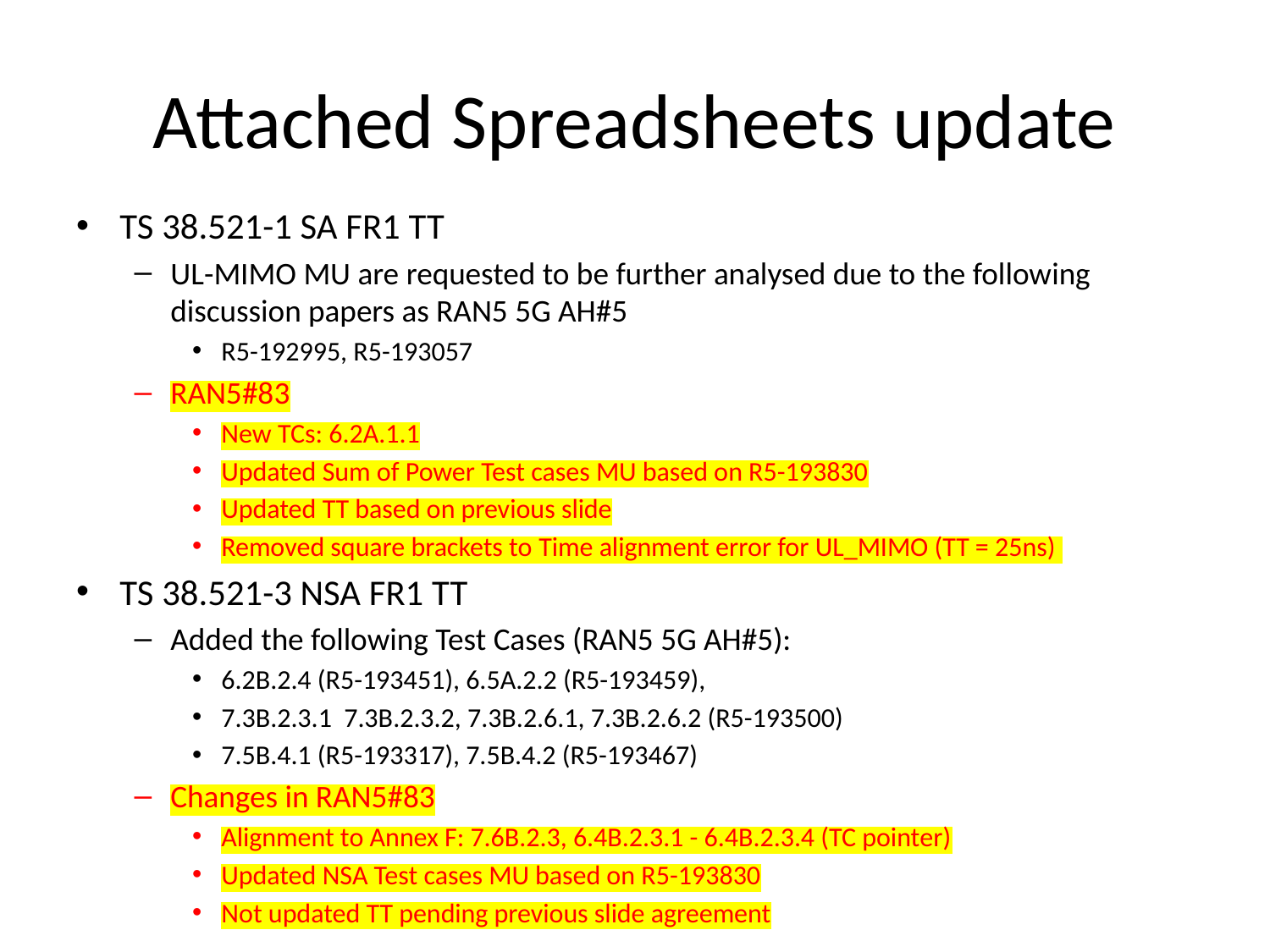

# Attached Spreadsheets update
TS 38.521-1 SA FR1 TT
UL-MIMO MU are requested to be further analysed due to the following discussion papers as RAN5 5G AH#5
R5-192995, R5-193057
RAN5#83
New TCs: 6.2A.1.1
Updated Sum of Power Test cases MU based on R5-193830
Updated TT based on previous slide
Removed square brackets to Time alignment error for UL_MIMO (TT = 25ns)
TS 38.521-3 NSA FR1 TT
Added the following Test Cases (RAN5 5G AH#5):
6.2B.2.4 (R5-193451), 6.5A.2.2 (R5-193459),
7.3B.2.3.1  7.3B.2.3.2, 7.3B.2.6.1, 7.3B.2.6.2 (R5-193500)
7.5B.4.1 (R5-193317), 7.5B.4.2 (R5-193467)
Changes in RAN5#83
Alignment to Annex F: 7.6B.2.3, 6.4B.2.3.1 - 6.4B.2.3.4 (TC pointer)
Updated NSA Test cases MU based on R5-193830
Not updated TT pending previous slide agreement